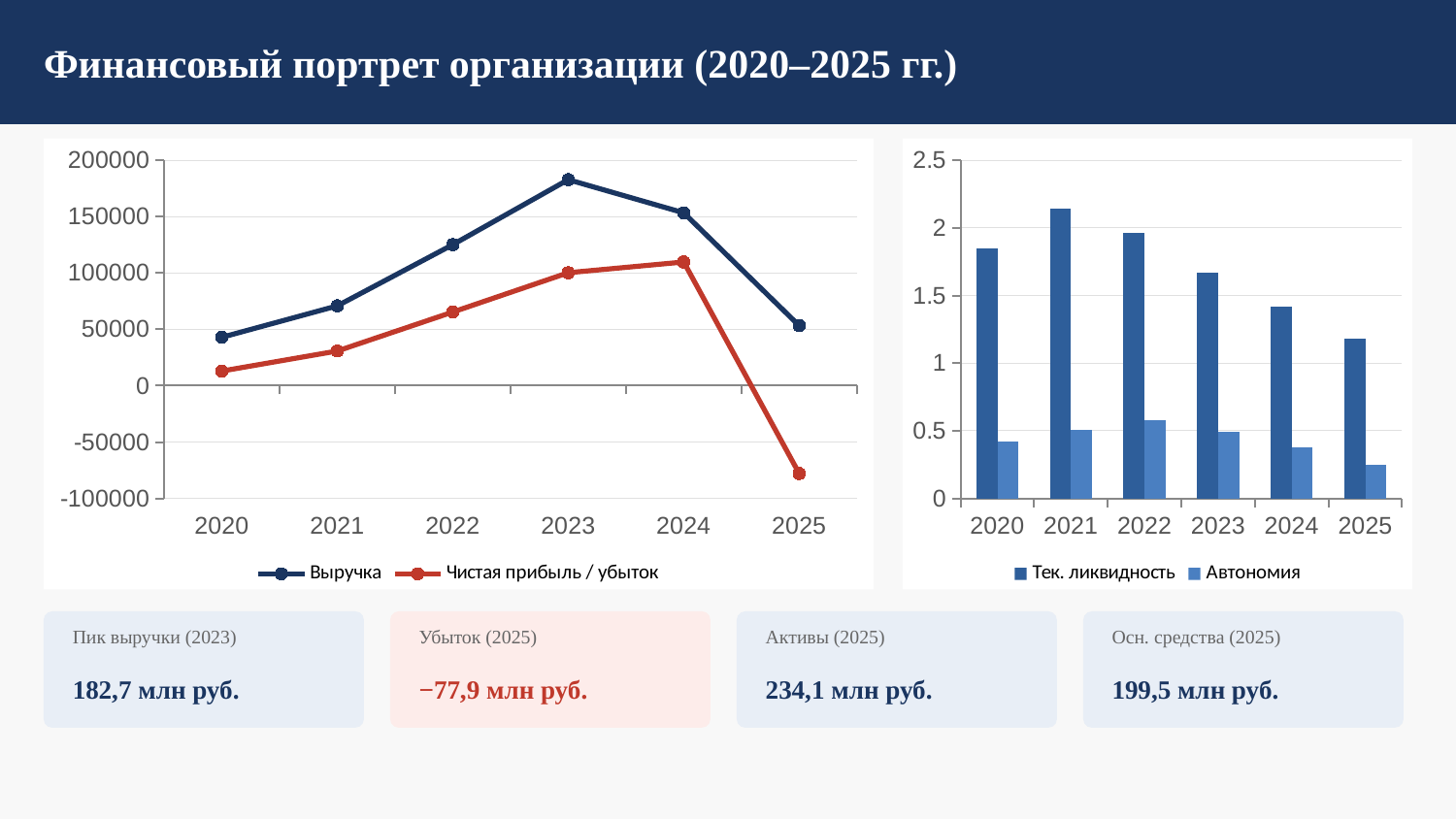

Финансовый портрет организации (2020–2025 гг.)

### Chart

| Category | Выручка | Чистая прибыль / убыток |
|---|---|---|
| 2020 | 42958.0 | 12967.0 |
| 2021 | 70825.0 | 30782.0 |
| 2022 | 125107.0 | 65331.0 |
| 2023 | 182748.0 | 100193.0 |
| 2024 | 153311.0 | 109697.0 |
| 2025 | 53260.0 | -77918.0 |

### Chart

| Category | Тек. ликвидность | Автономия |
|---|---|---|
| 2020 | 1.85 | 0.42 |
| 2021 | 2.14 | 0.51 |
| 2022 | 1.96 | 0.58 |
| 2023 | 1.67 | 0.49 |
| 2024 | 1.42 | 0.38 |
| 2025 | 1.18 | 0.25 |

Пик выручки (2023)
Убыток (2025)
Активы (2025)
Осн. средства (2025)
182,7 млн руб.
−77,9 млн руб.
234,1 млн руб.
199,5 млн руб.